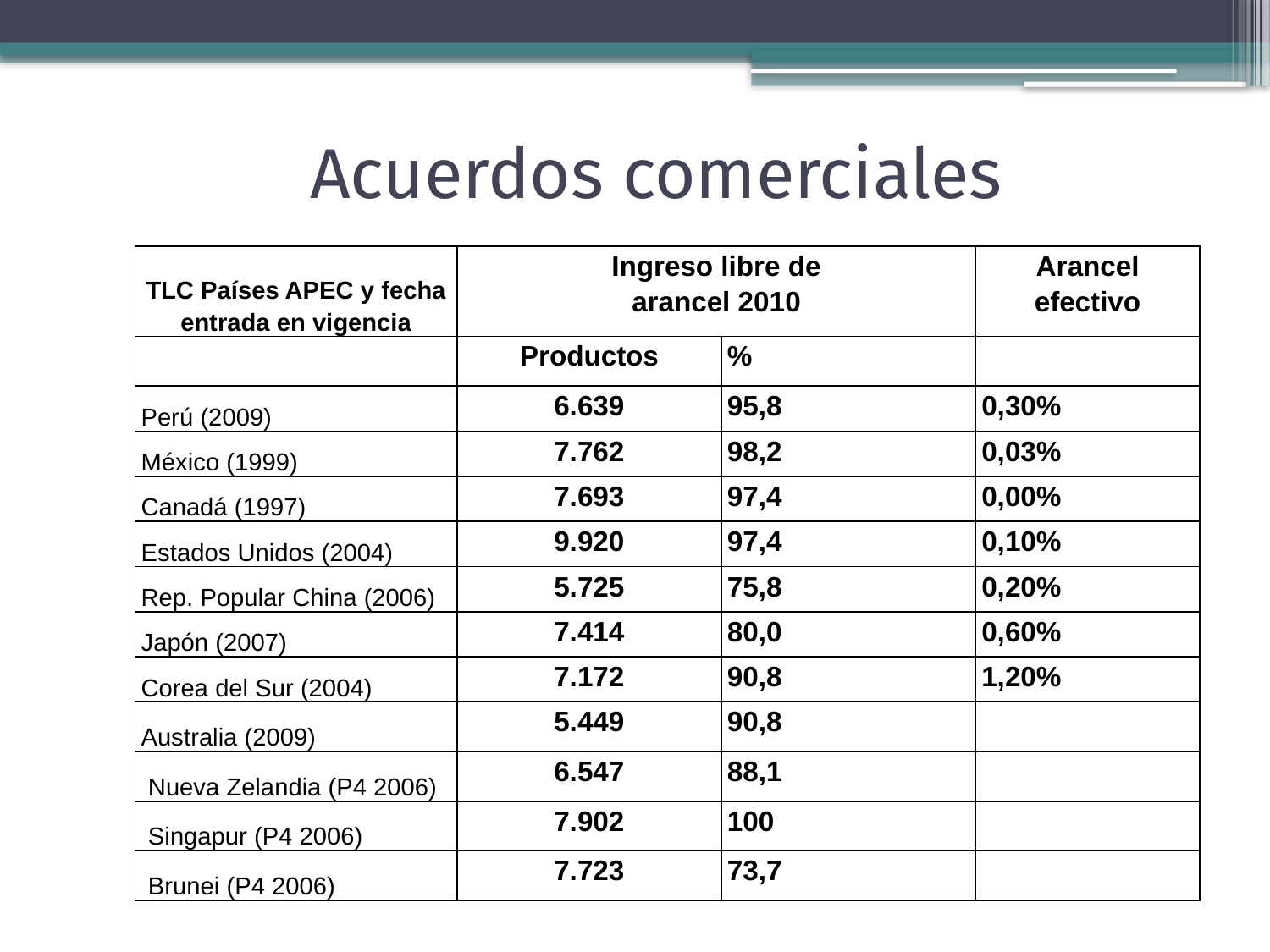

# Acuerdos comerciales
| TLC Países APEC y fecha entrada en vigencia | Ingreso libre de arancel 2010 |  | Arancel efectivo |
| --- | --- | --- | --- |
|  | Productos | % |  |
| Perú (2009) | 6.639 | 95,8 | 0,30% |
| México (1999) | 7.762 | 98,2 | 0,03% |
| Canadá (1997) | 7.693 | 97,4 | 0,00% |
| Estados Unidos (2004) | 9.920 | 97,4 | 0,10% |
| Rep. Popular China (2006) | 5.725 | 75,8 | 0,20% |
| Japón (2007) | 7.414 | 80,0 | 0,60% |
| Corea del Sur (2004) | 7.172 | 90,8 | 1,20% |
| Australia (2009) | 5.449 | 90,8 |  |
| Nueva Zelandia (P4 2006) | 6.547 | 88,1 |  |
| Singapur (P4 2006) | 7.902 | 100 |  |
| Brunei (P4 2006) | 7.723 | 73,7 |  |